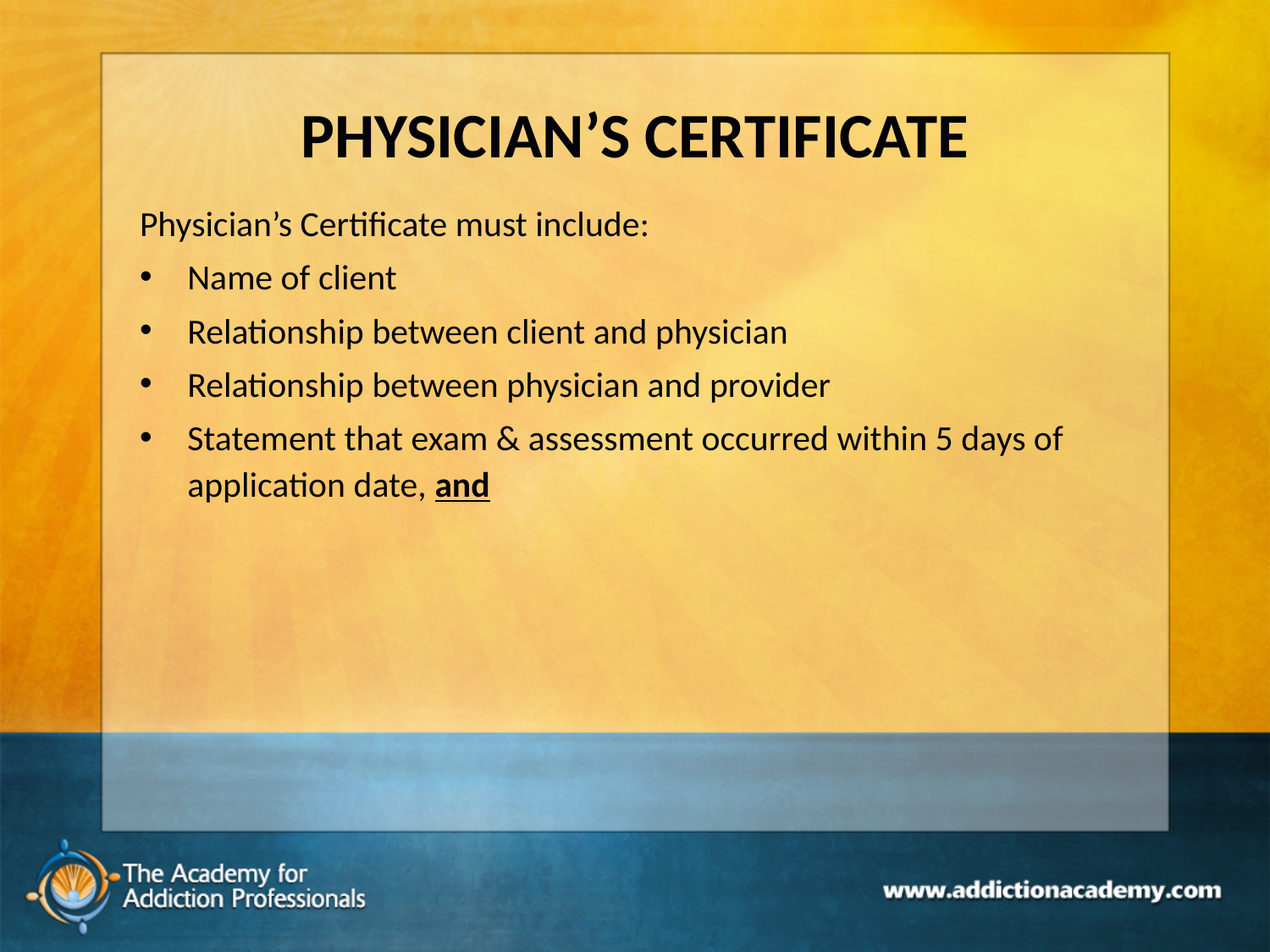

# PHYSICIAN’S CERTIFICATE
Physician’s Certificate must include:
Name of client
Relationship between client and physician
Relationship between physician and provider
Statement that exam & assessment occurred within 5 days of application date, and
131